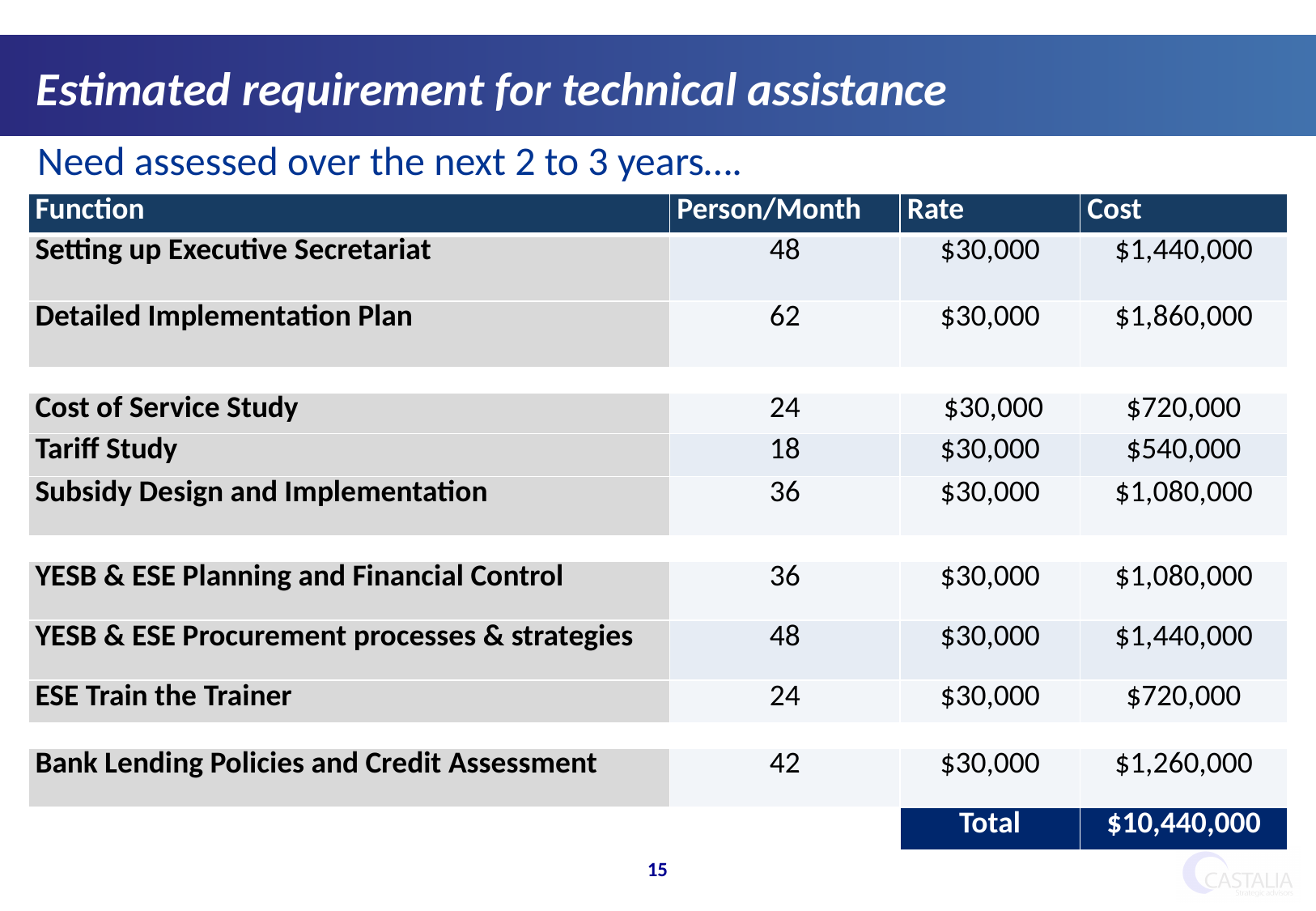

Estimated requirement for technical assistance
Need assessed over the next 2 to 3 years….
| Function | Person/Month | Rate | Cost |
| --- | --- | --- | --- |
| Setting up Executive Secretariat | 48 | $30,000 | $1,440,000 |
| Detailed Implementation Plan | 62 | $30,000 | $1,860,000 |
|  |  |  |  |
| Cost of Service Study | 24 | $30,000 | $720,000 |
| Tariff Study | 18 | $30,000 | $540,000 |
| Subsidy Design and Implementation | 36 | $30,000 | $1,080,000 |
|  |  |  |  |
| YESB & ESE Planning and Financial Control | 36 | $30,000 | $1,080,000 |
| YESB & ESE Procurement processes & strategies | 48 | $30,000 | $1,440,000 |
| ESE Train the Trainer | 24 | $30,000 | $720,000 |
|  |  |  |  |
| Bank Lending Policies and Credit Assessment | 42 | $30,000 | $1,260,000 |
|  |  | Total | $10,440,000 |
15